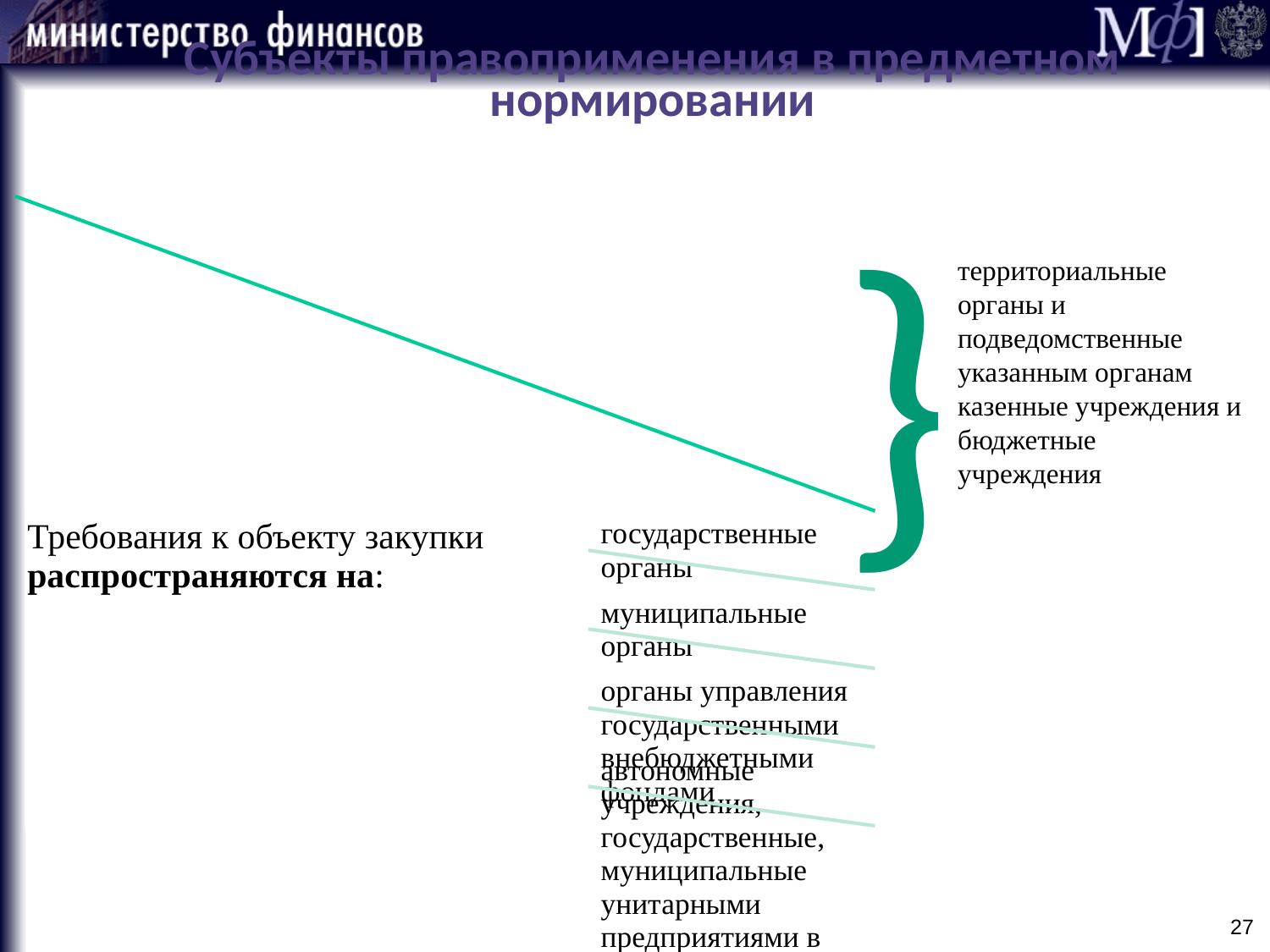

Субъекты правоприменения в предметном нормировании
}
Требования к объекту закупки распространяются на:
государственные органы
муниципальные органы
территориальные органы и подведомственные указанным органам казенные учреждения и бюджетные учреждения
27